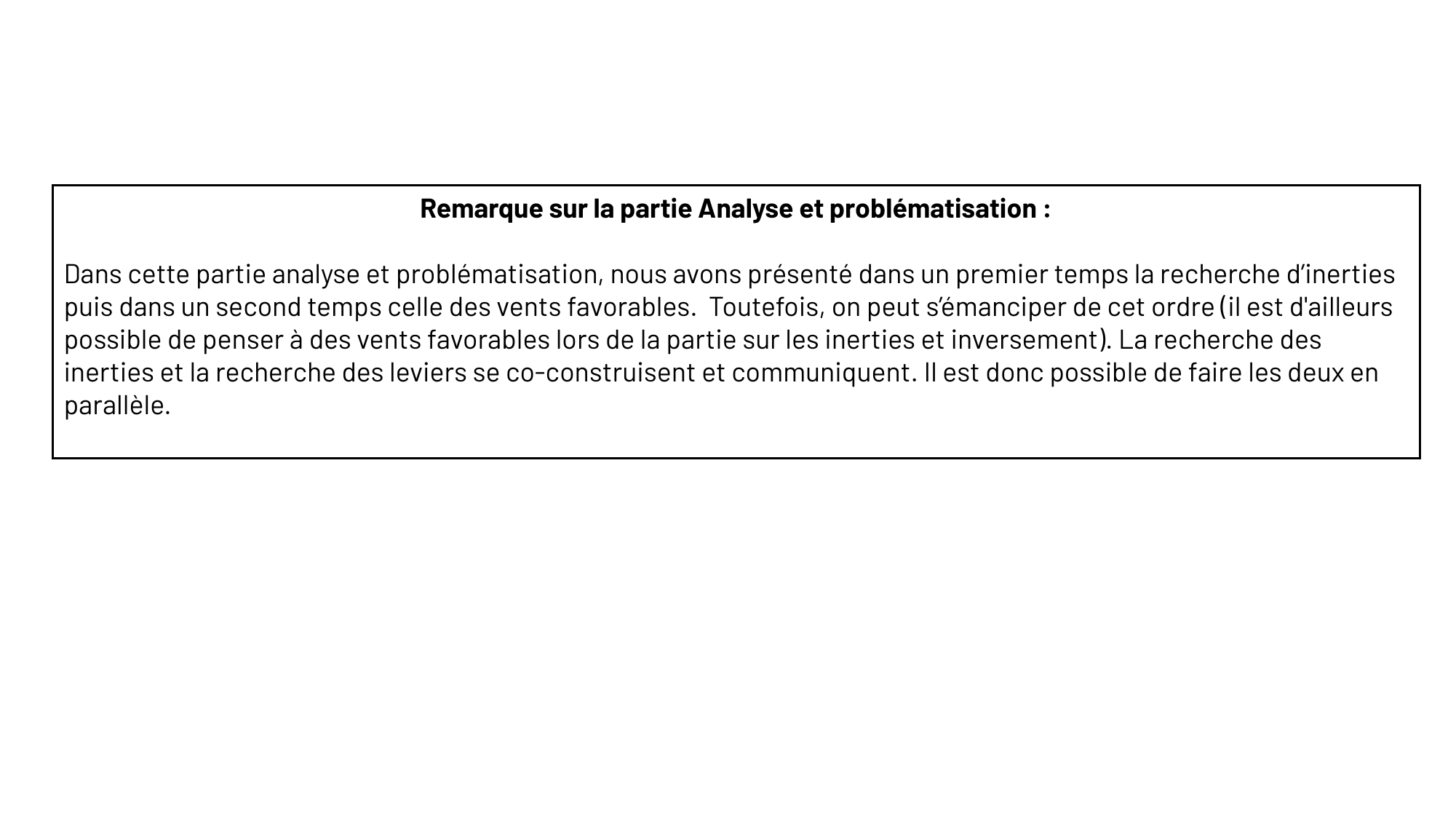

Remarque sur la partie Analyse et problématisation :

Dans cette partie analyse et problématisation, nous avons présenté dans un premier temps la recherche d’inerties puis dans un second temps celle des vents favorables.  Toutefois, on peut s’émanciper de cet ordre (il est d'ailleurs possible de penser à des vents favorables lors de la partie sur les inerties et inversement). La recherche des inerties et la recherche des leviers se co-construisent et communiquent. Il est donc possible de faire les deux en parallèle.